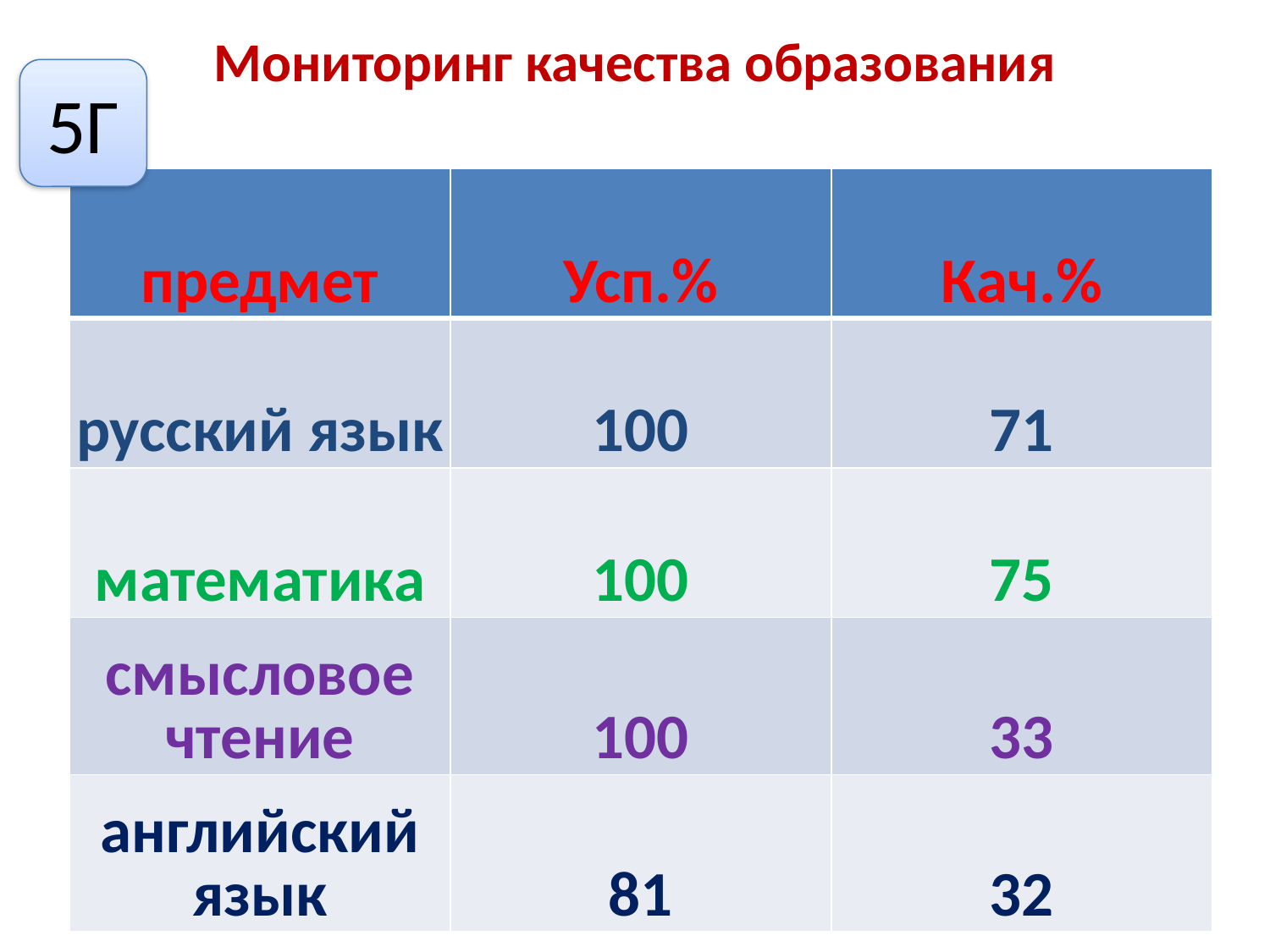

# Мониторинг качества образования
5Г
| предмет | Усп.% | Кач.% |
| --- | --- | --- |
| русский язык | 100 | 71 |
| математика | 100 | 75 |
| смысловое чтение | 100 | 33 |
| английский язык | 81 | 32 |